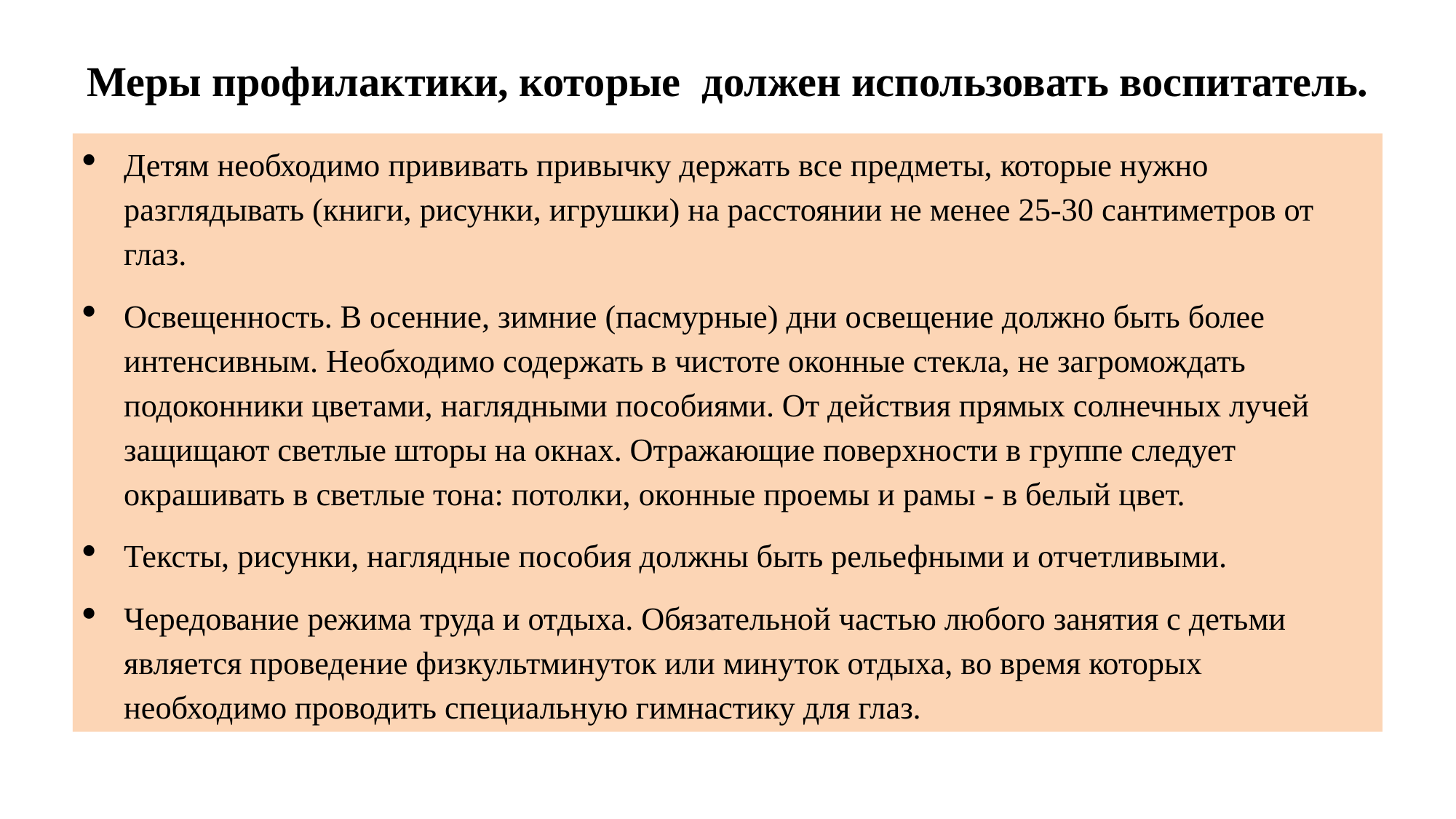

# Меры профилактики, которые  должен использовать воспитатель.
Детям необходимо прививать привычку держать все предметы, которые нужно разглядывать (книги, рисунки, игрушки) на расстоянии не менее 25-30 сантиметров от глаз.
Освещенность. В осенние, зимние (пасмурные) дни освещение должно быть более интенсивным. Необходимо содержать в чистоте оконные стекла, не загромождать подоконники цветами, наглядными пособиями. От действия прямых солнечных лучей защищают светлые шторы на окнах. Отражающие поверхности в группе следует окрашивать в светлые тона: потолки, оконные проемы и рамы - в белый цвет.
Тексты, рисунки, наглядные пособия должны быть рельефными и отчетливыми.
Чередование режима труда и отдыха. Обязательной частью любого занятия с детьми является проведение физкультминуток или минуток отдыха, во время которых необходимо проводить специальную гимнастику для глаз.